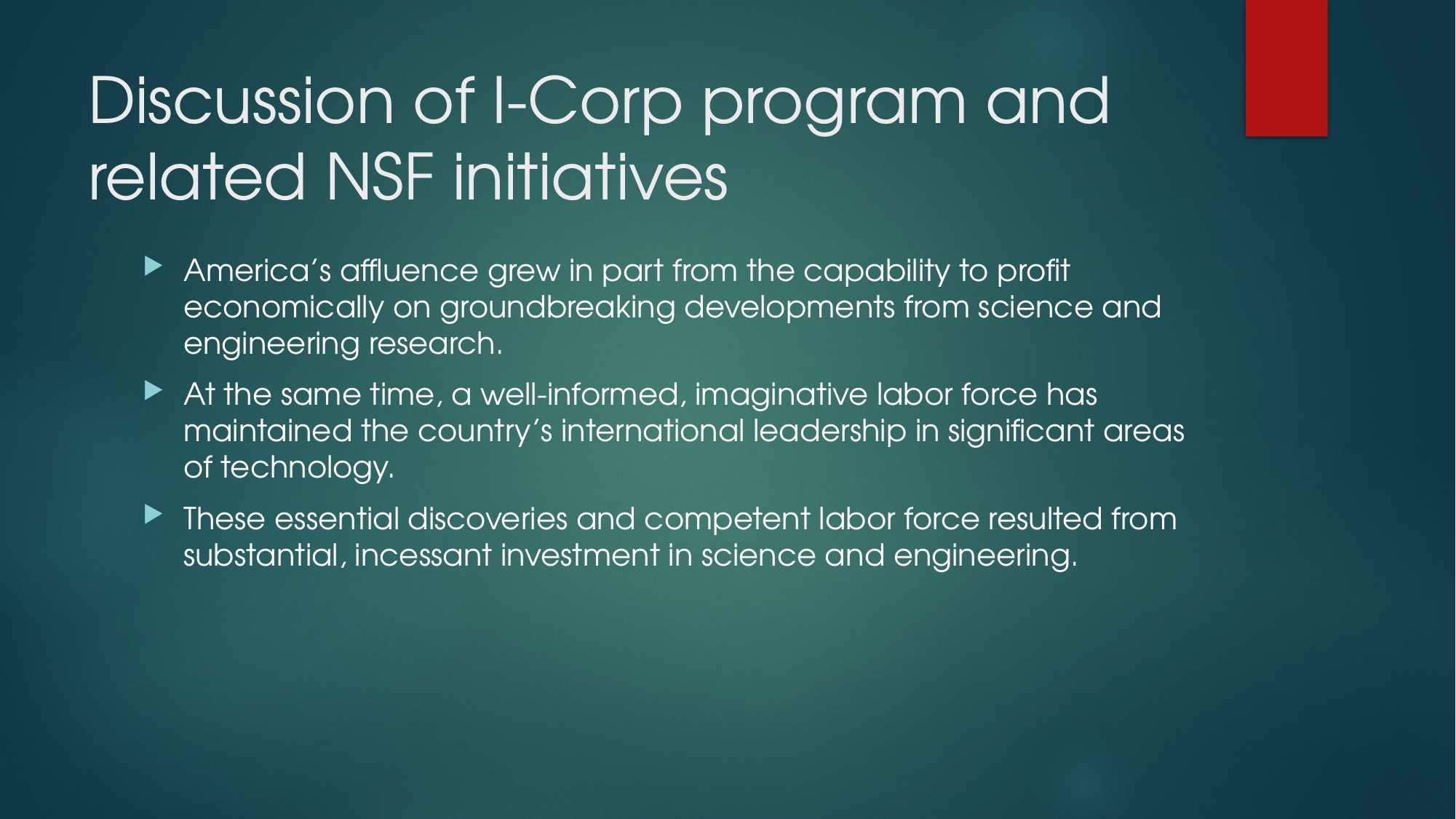

# Discussion of I-Corp program and related NSF initiatives
America’s affluence grew in part from the capability to profit economically on groundbreaking developments from science and engineering research.
At the same time, a well-informed, imaginative labor force has maintained the country’s international leadership in significant areas of technology.
These essential discoveries and competent labor force resulted from substantial, incessant investment in science and engineering.